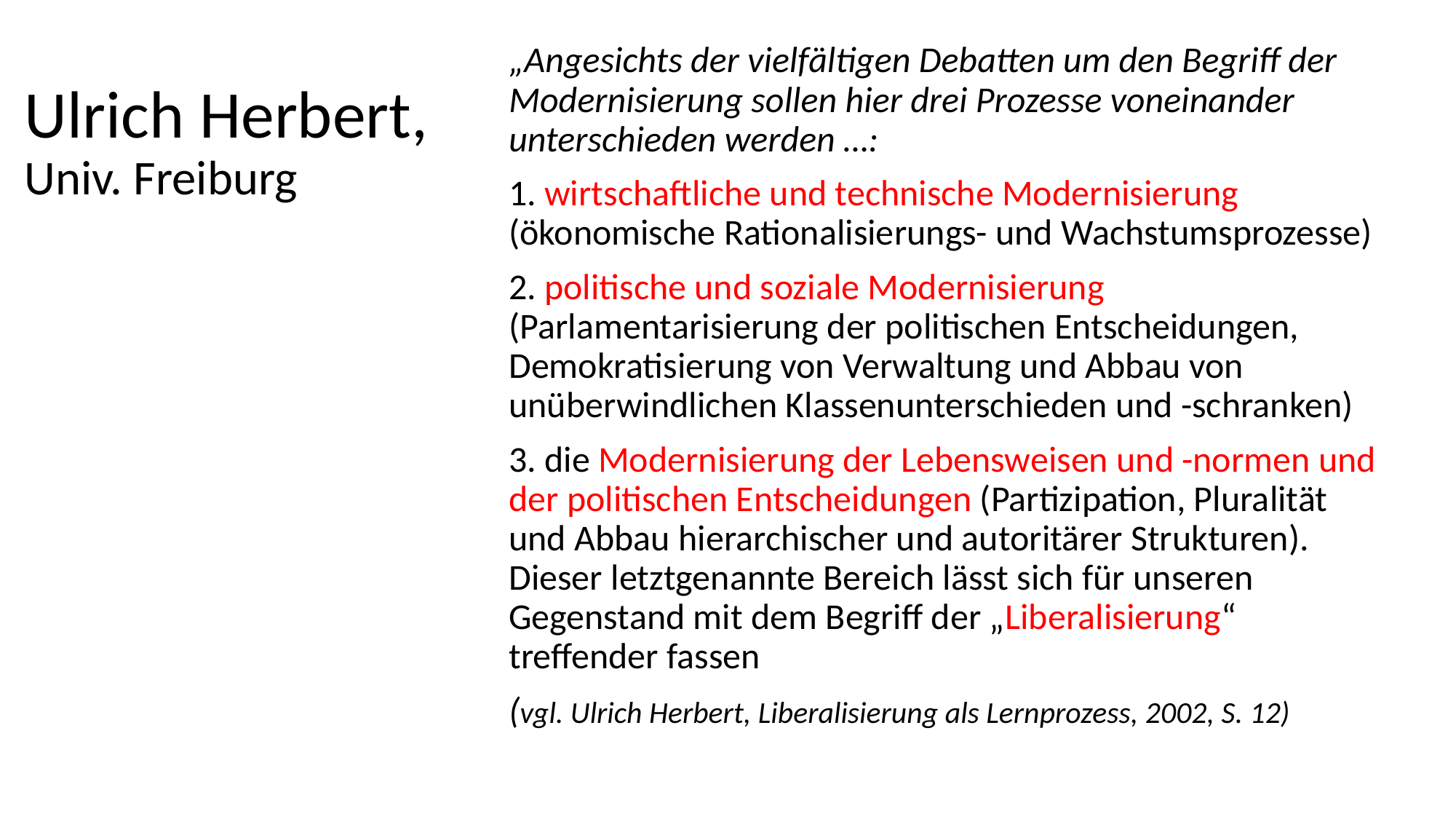

„Angesichts der vielfältigen Debatten um den Begriff der Modernisierung sollen hier drei Prozesse voneinander unterschieden werden …:
1. wirtschaftliche und technische Modernisierung (ökonomische Rationalisierungs- und Wachstumsprozesse)
2. politische und soziale Modernisierung (Parlamentarisierung der politischen Entscheidungen, Demokratisierung von Verwaltung und Abbau von unüberwindlichen Klassenunterschieden und -schranken)
3. die Modernisierung der Lebensweisen und -normen und der politischen Entscheidungen (Partizipation, Pluralität und Abbau hierarchischer und autoritärer Strukturen). Dieser letztgenannte Bereich lässt sich für unseren Gegenstand mit dem Begriff der „Liberalisierung“ treffender fassen
(vgl. Ulrich Herbert, Liberalisierung als Lernprozess, 2002, S. 12)
# Ulrich Herbert, Univ. Freiburg